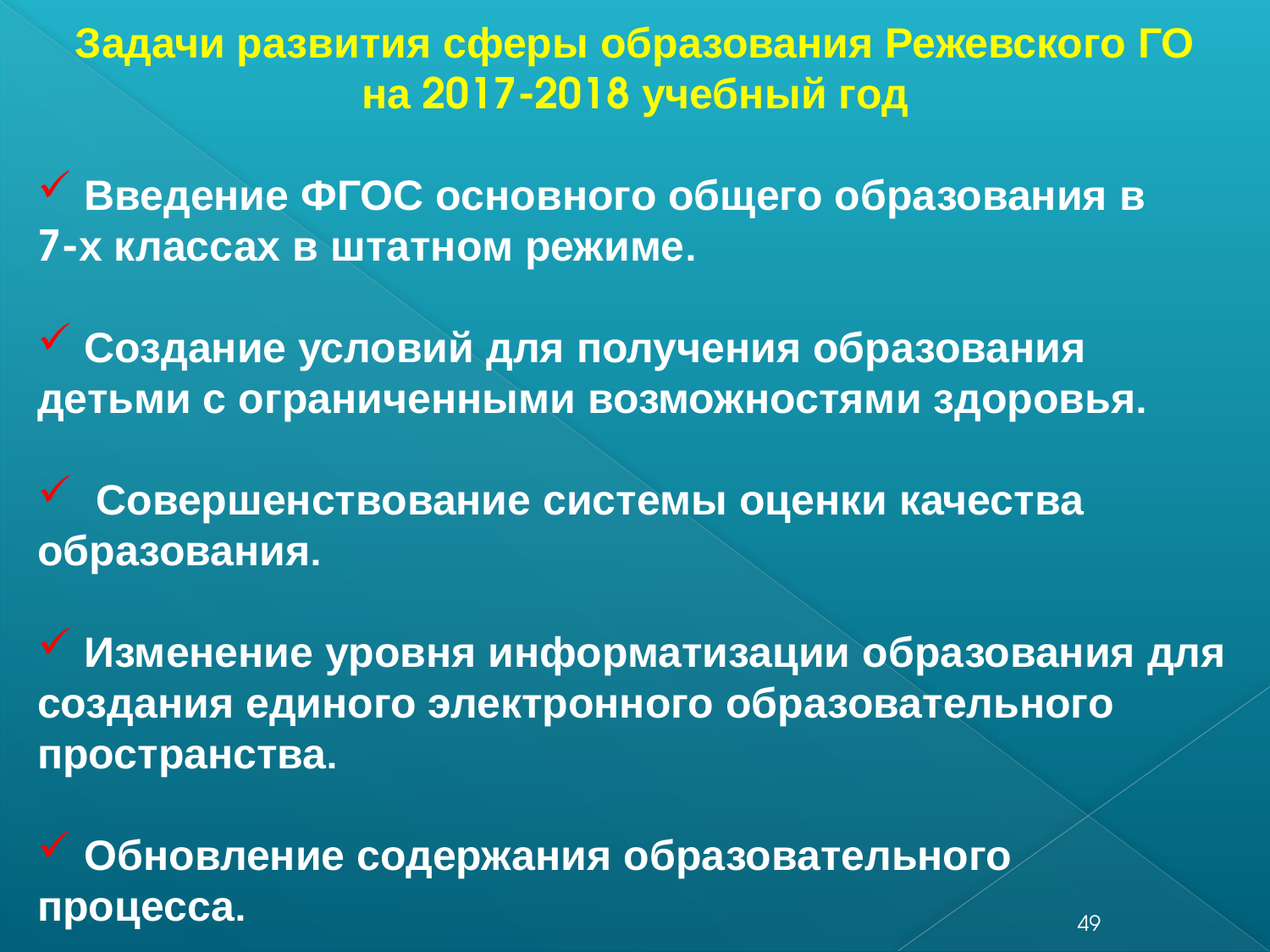

Задачи развития сферы образования Режевского ГО
на 2017-2018 учебный год

 Введение ФГОС основного общего образования в
7-х классах в штатном режиме.

 Создание условий для получения образования детьми с ограниченными возможностями здоровья.

  Совершенствование системы оценки качества образования.

 Изменение уровня информатизации образования для создания единого электронного образовательного пространства.

 Обновление содержания образовательного процесса.
49